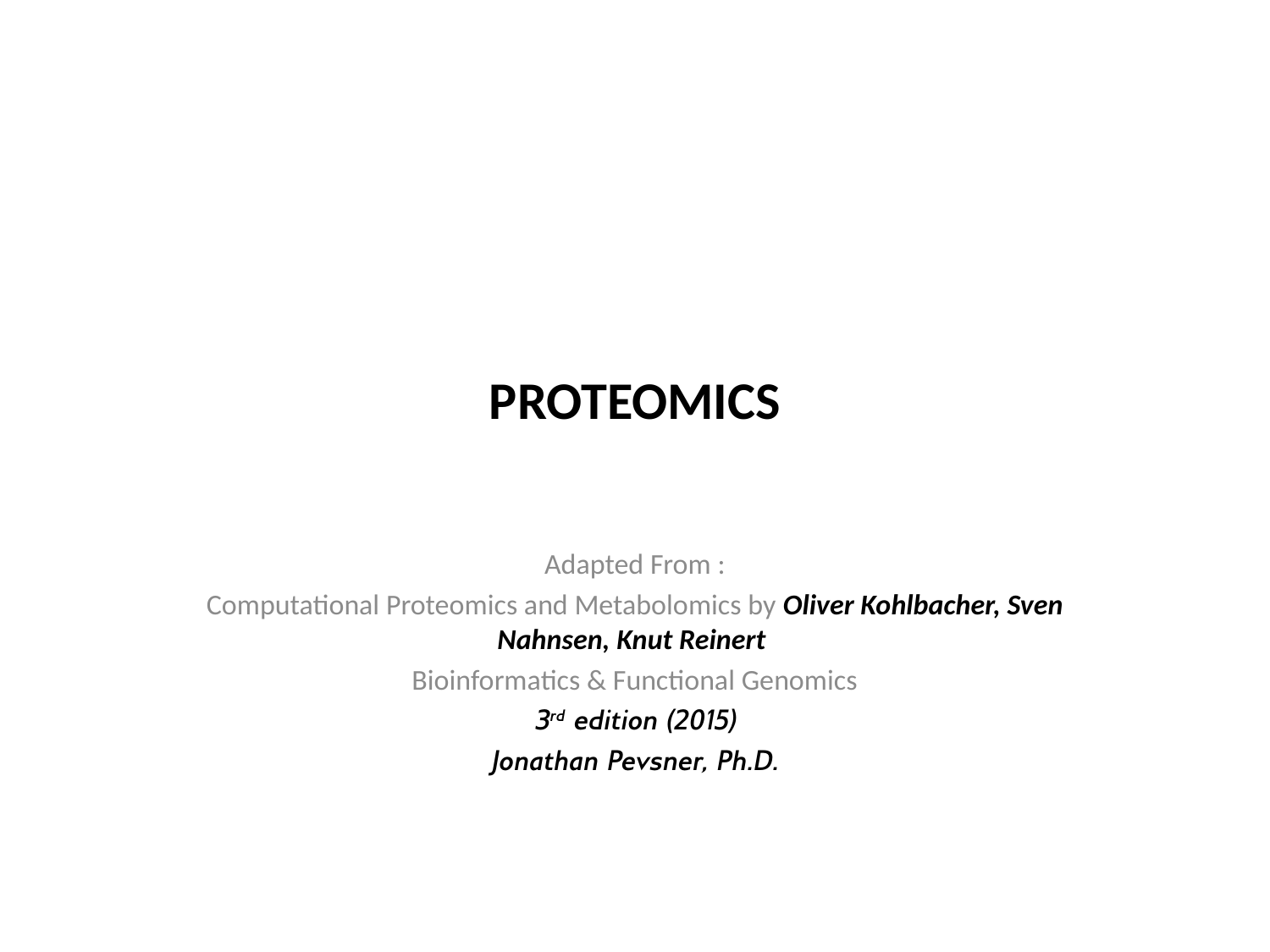

# PROTEOMICS
Adapted From :
Computational Proteomics and Metabolomics by Oliver Kohlbacher, Sven Nahnsen, Knut Reinert
Bioinformatics & Functional Genomics
3rd edition (2015)
Jonathan Pevsner, Ph.D.